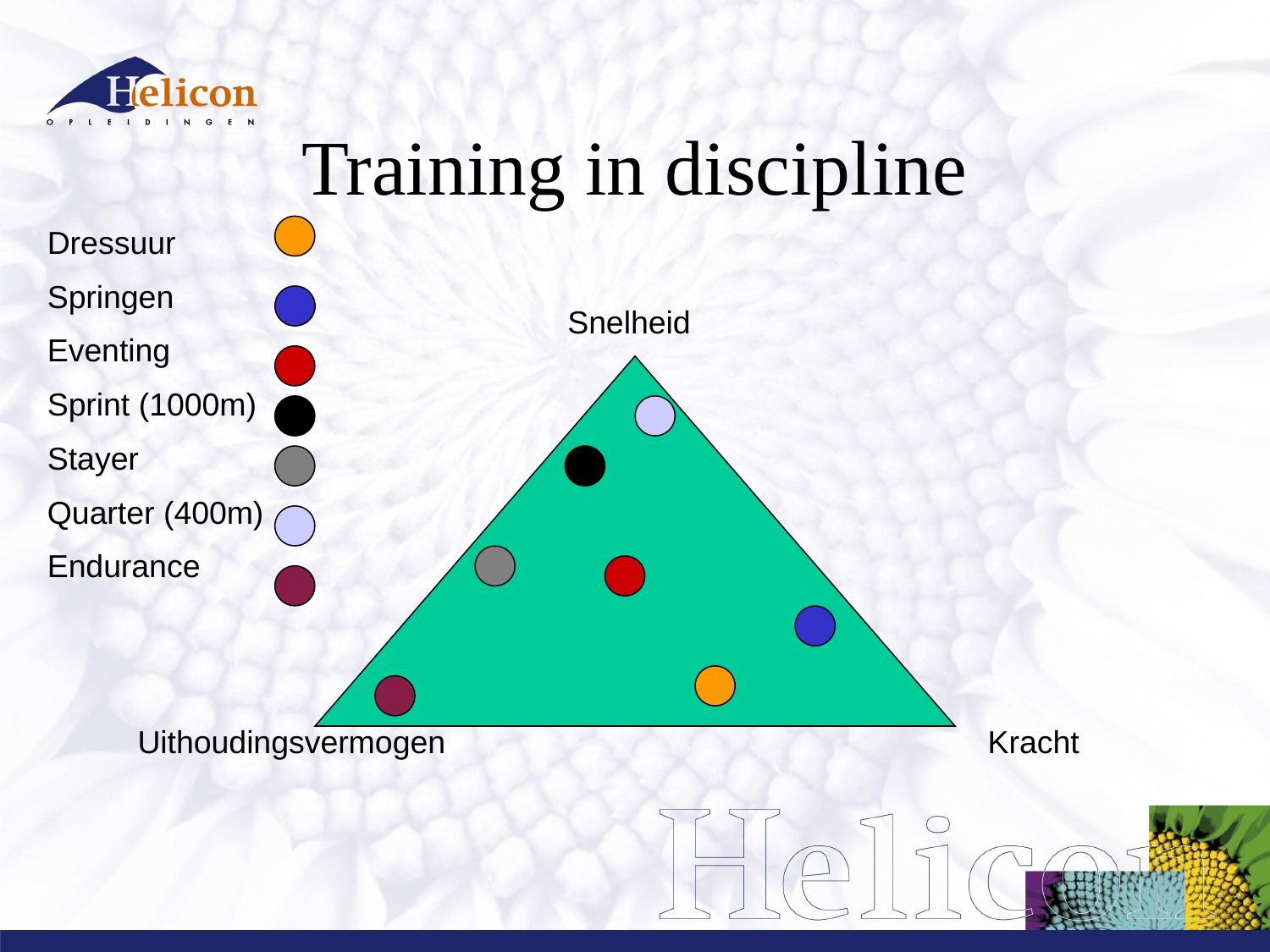

# Training in discipline
Dressuur
Springen
Eventing
Sprint (1000m)
Stayer
Quarter (400m)
Endurance

Snelheid

Uithoudingsvermogen
Kracht